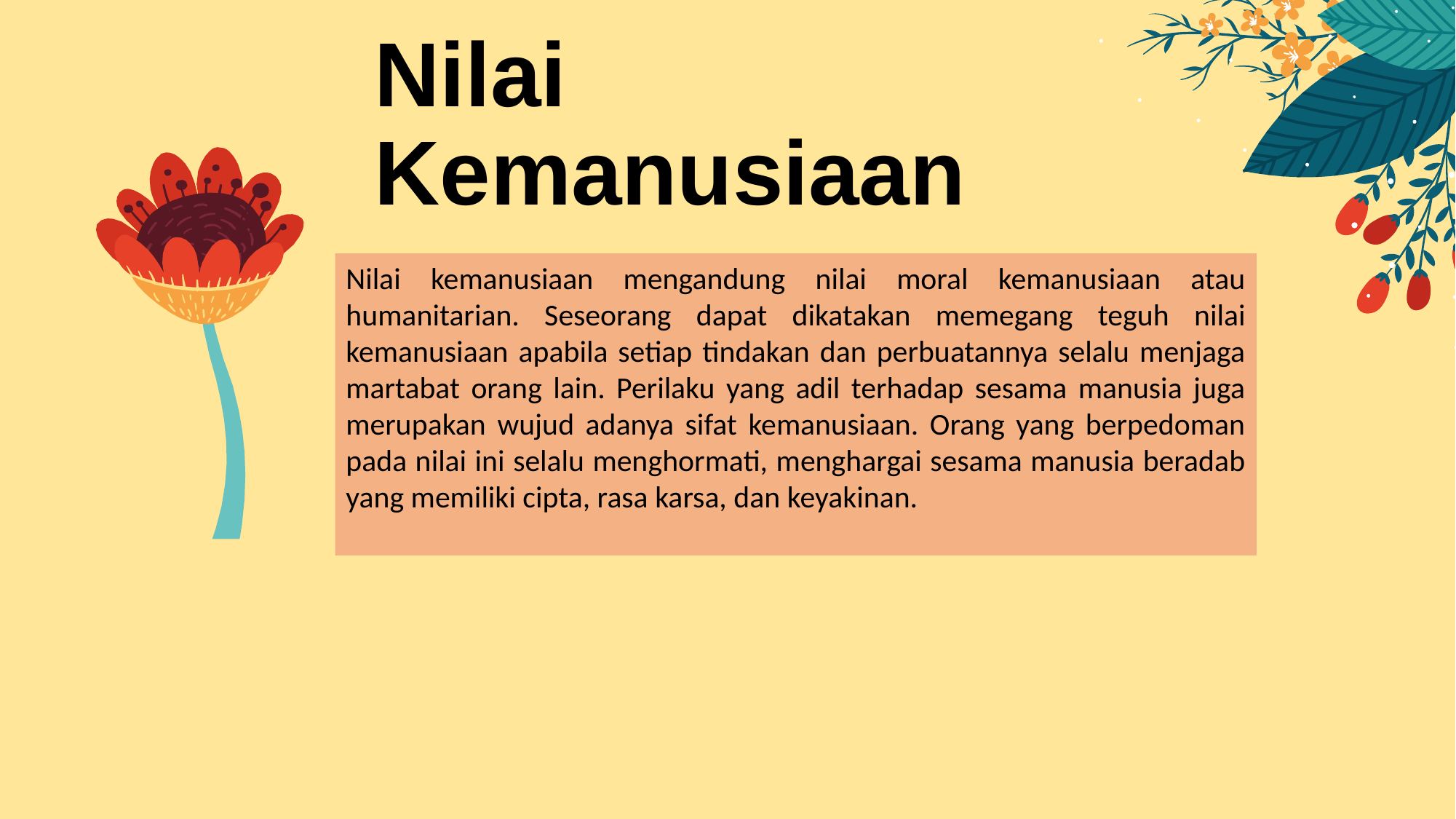

# Nilai Kemanusiaan

Nilai kemanusiaan mengandung nilai moral kemanusiaan atau humanitarian. Seseorang dapat dikatakan memegang teguh nilai kemanusiaan apabila setiap tindakan dan perbuatannya selalu menjaga martabat orang lain. Perilaku yang adil terhadap sesama manusia juga merupakan wujud adanya sifat kemanusiaan. Orang yang berpedoman pada nilai ini selalu menghormati, menghargai sesama manusia beradab yang memiliki cipta, rasa karsa, dan keyakinan.